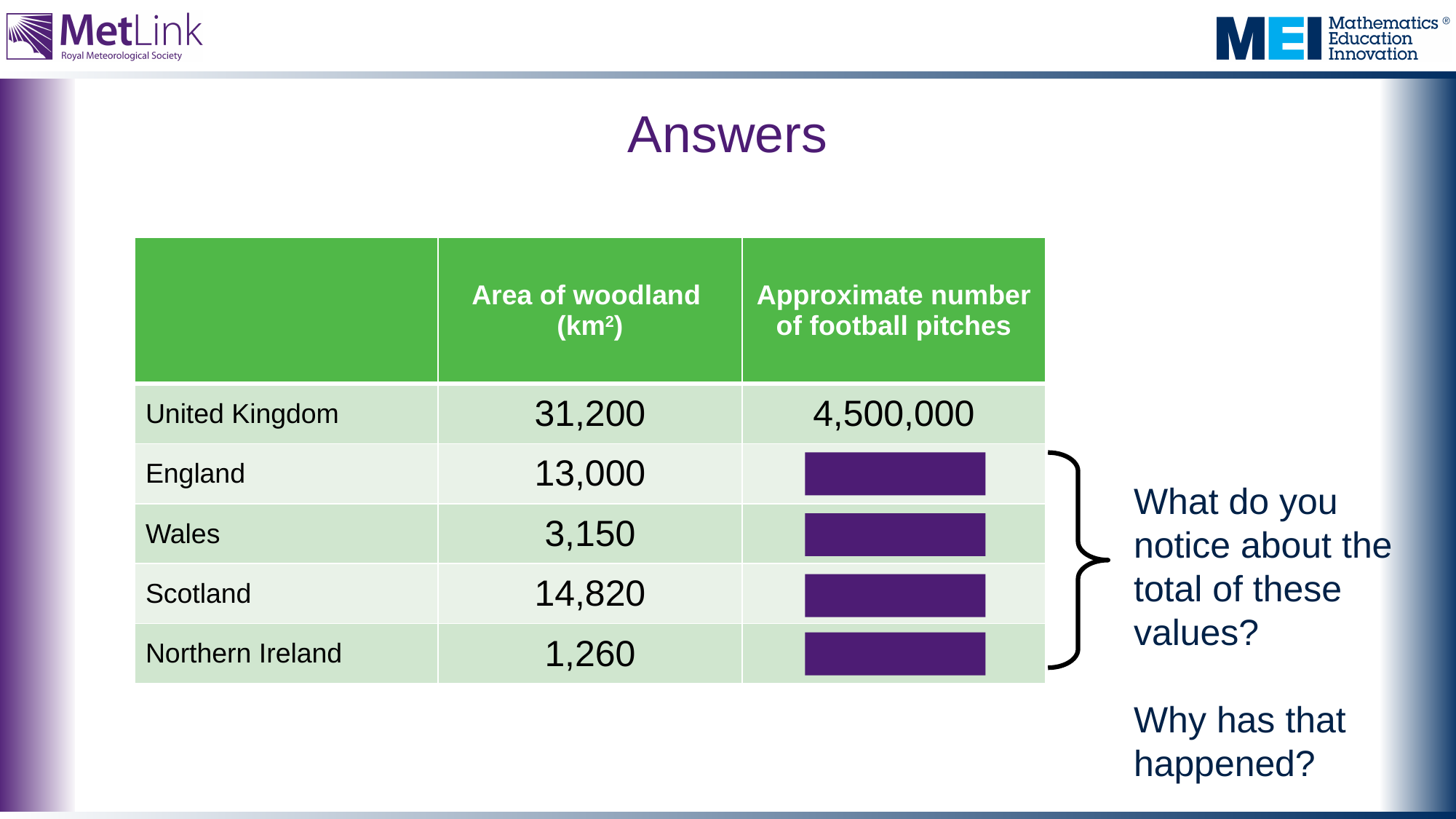

# Answers
|  | Area of woodland (km2) | Approximate number of football pitches |
| --- | --- | --- |
| United Kingdom | 31,200 | 4,500,000 |
| England | 13,000 | 1,900,000 |
| Wales | 3,150 | 450,000 |
| Scotland | 14,820 | 2,100,000 |
| Northern Ireland | 1,260 | 180,000 |

What do you notice about the total of these values?

Why has that happened?